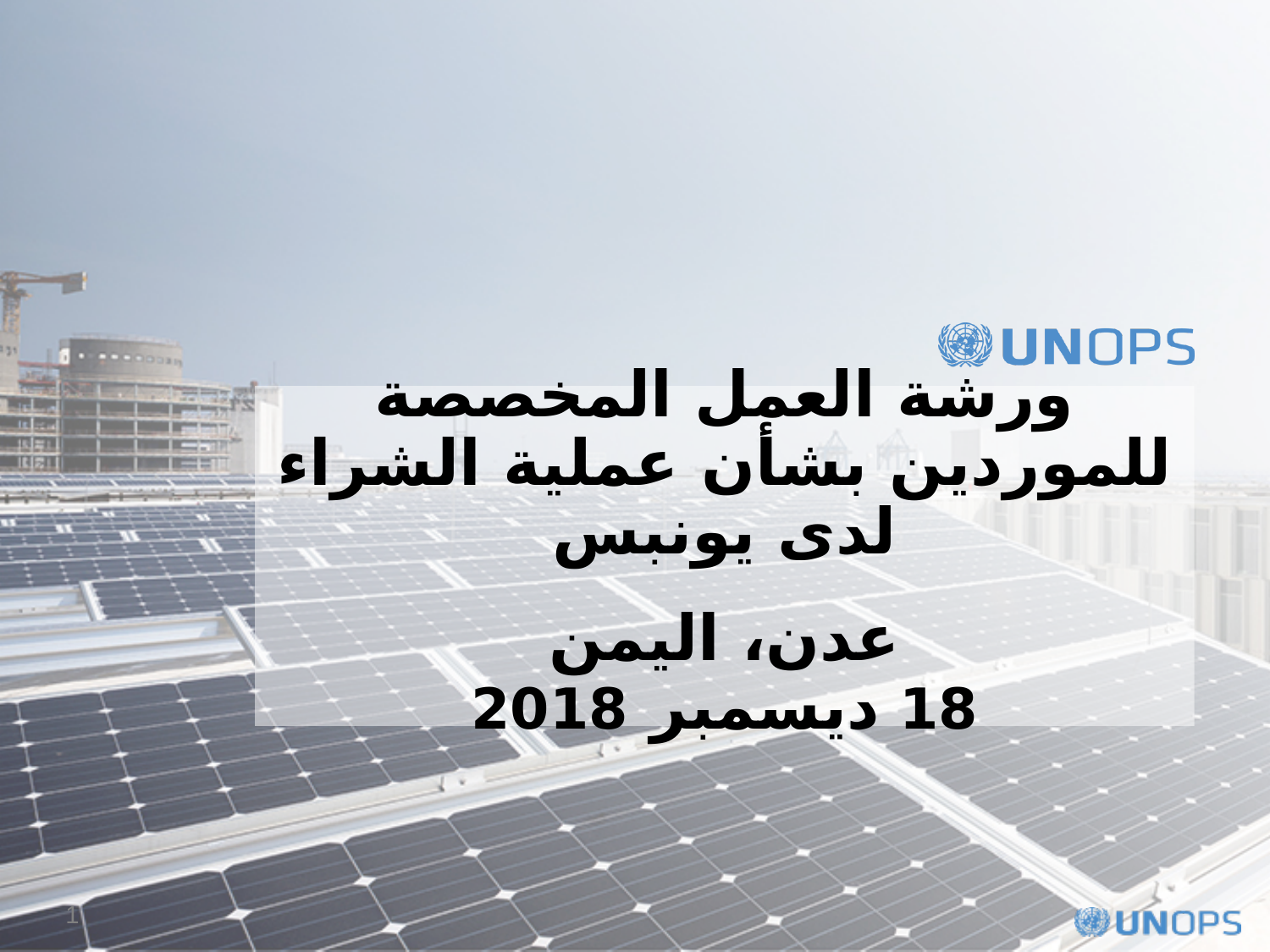

# ورشة العمل المخصصة للموردين بشأن عملية الشراء لدى يونبس عدن، اليمن 18 ديسمبر 2018